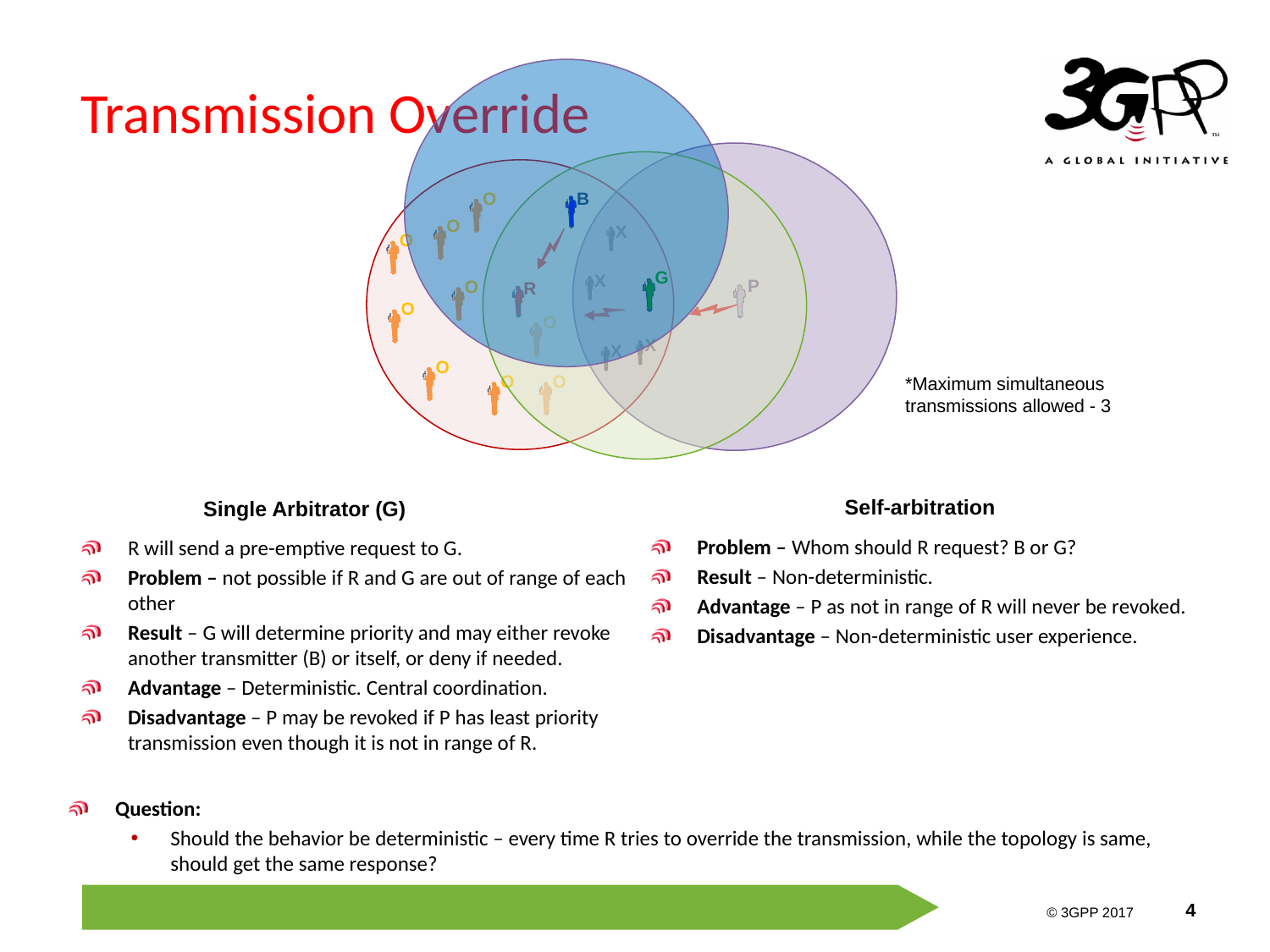

# Transmission Override

B

P

G

R

O

O

X

O

X

O

O

O

X

X

O

O

O

*Maximum simultaneous transmissions allowed - 3
Self-arbitration
Single Arbitrator (G)
Problem – Whom should R request? B or G?
Result – Non-deterministic.
Advantage – P as not in range of R will never be revoked.
Disadvantage – Non-deterministic user experience.
R will send a pre-emptive request to G.
Problem – not possible if R and G are out of range of each other
Result – G will determine priority and may either revoke another transmitter (B) or itself, or deny if needed.
Advantage – Deterministic. Central coordination.
Disadvantage – P may be revoked if P has least priority transmission even though it is not in range of R.
Question:
Should the behavior be deterministic – every time R tries to override the transmission, while the topology is same, should get the same response?